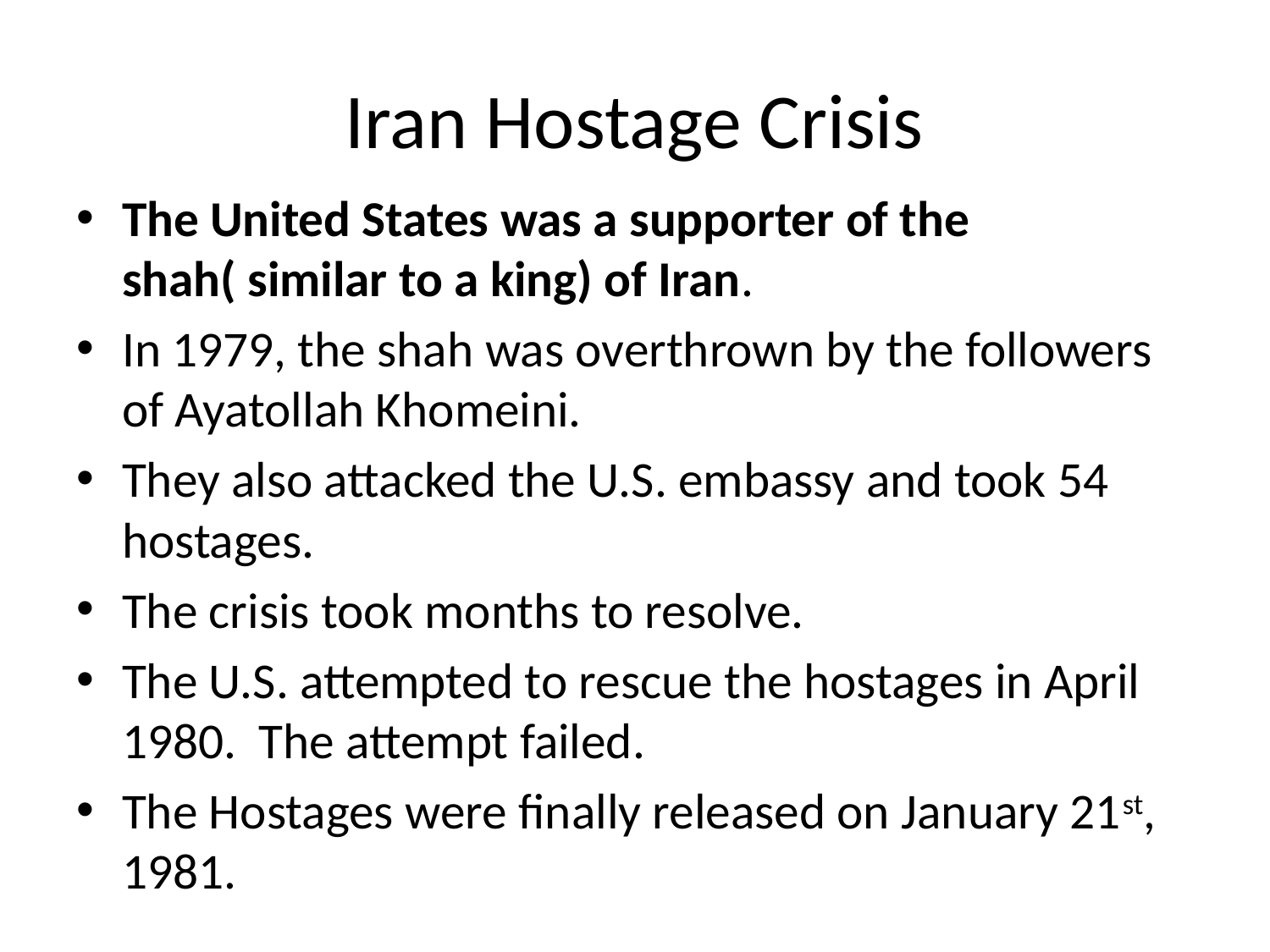

# Iran Hostage Crisis
The United States was a supporter of the shah( similar to a king) of Iran.
In 1979, the shah was overthrown by the followers of Ayatollah Khomeini.
They also attacked the U.S. embassy and took 54 hostages.
The crisis took months to resolve.
The U.S. attempted to rescue the hostages in April 1980.  The attempt failed.
The Hostages were finally released on January 21st, 1981.